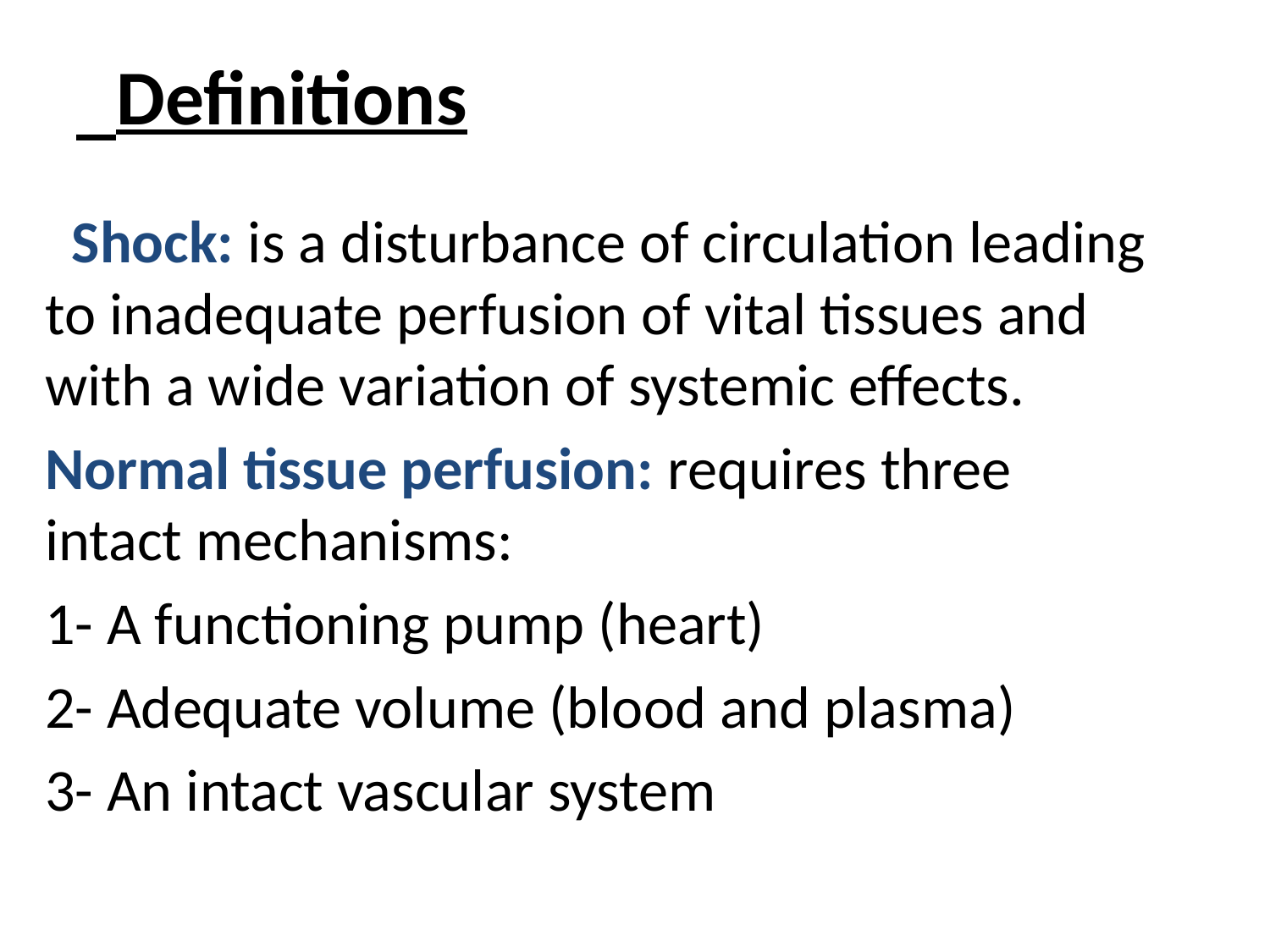

# Definitions
  Shock: is a disturbance of circulation leading to inadequate perfusion of vital tissues and with a wide variation of systemic effects.
Normal tissue perfusion: requires three intact mechanisms:
1- A functioning pump (heart)
2- Adequate volume (blood and plasma)
3- An intact vascular system